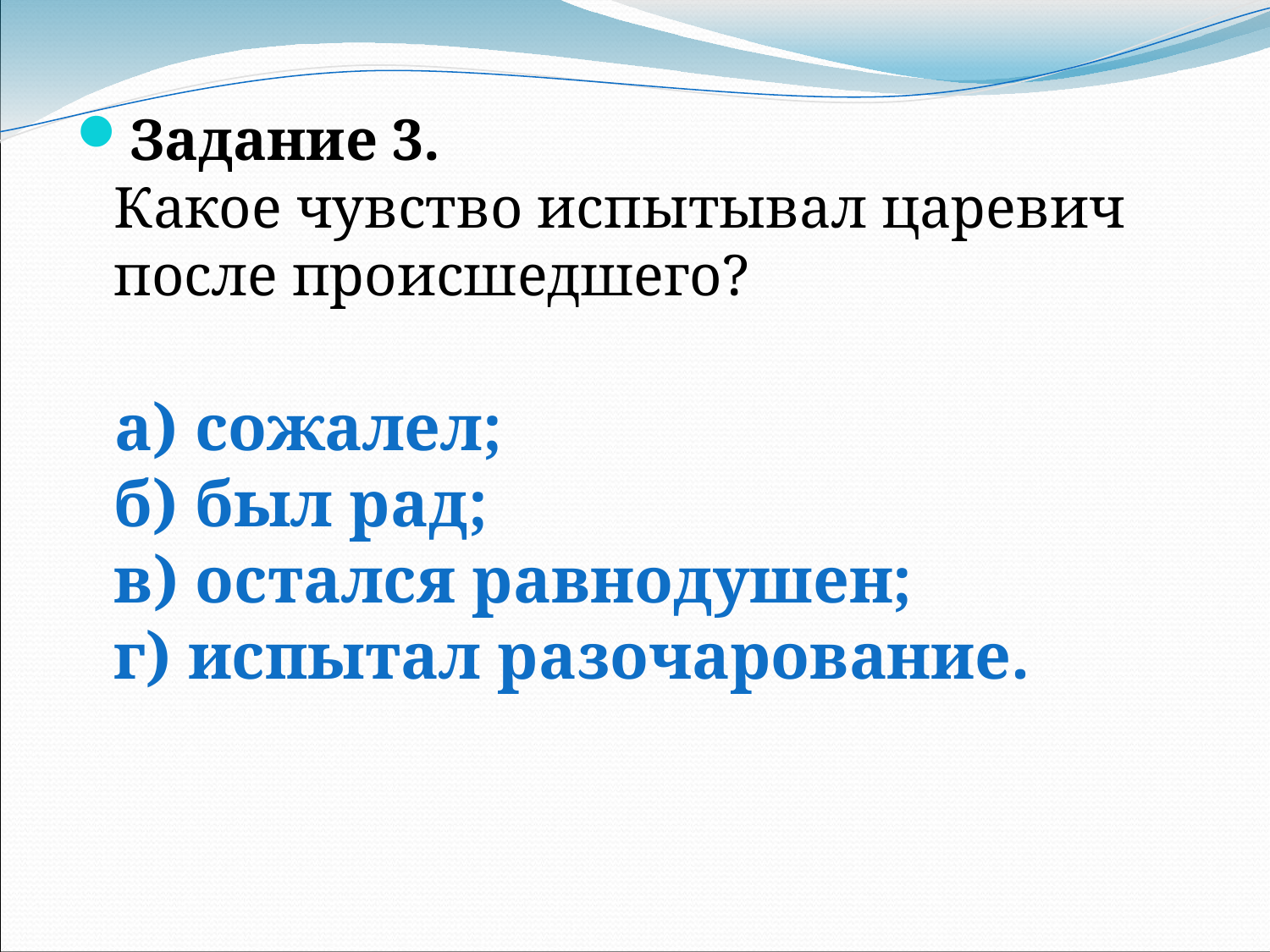

Задание 3.
Какое чувство испытывал царевич после происшедшего?
   а) сожалел;
б) был рад;
в) остался равнодушен;
г) испытал разочарование.